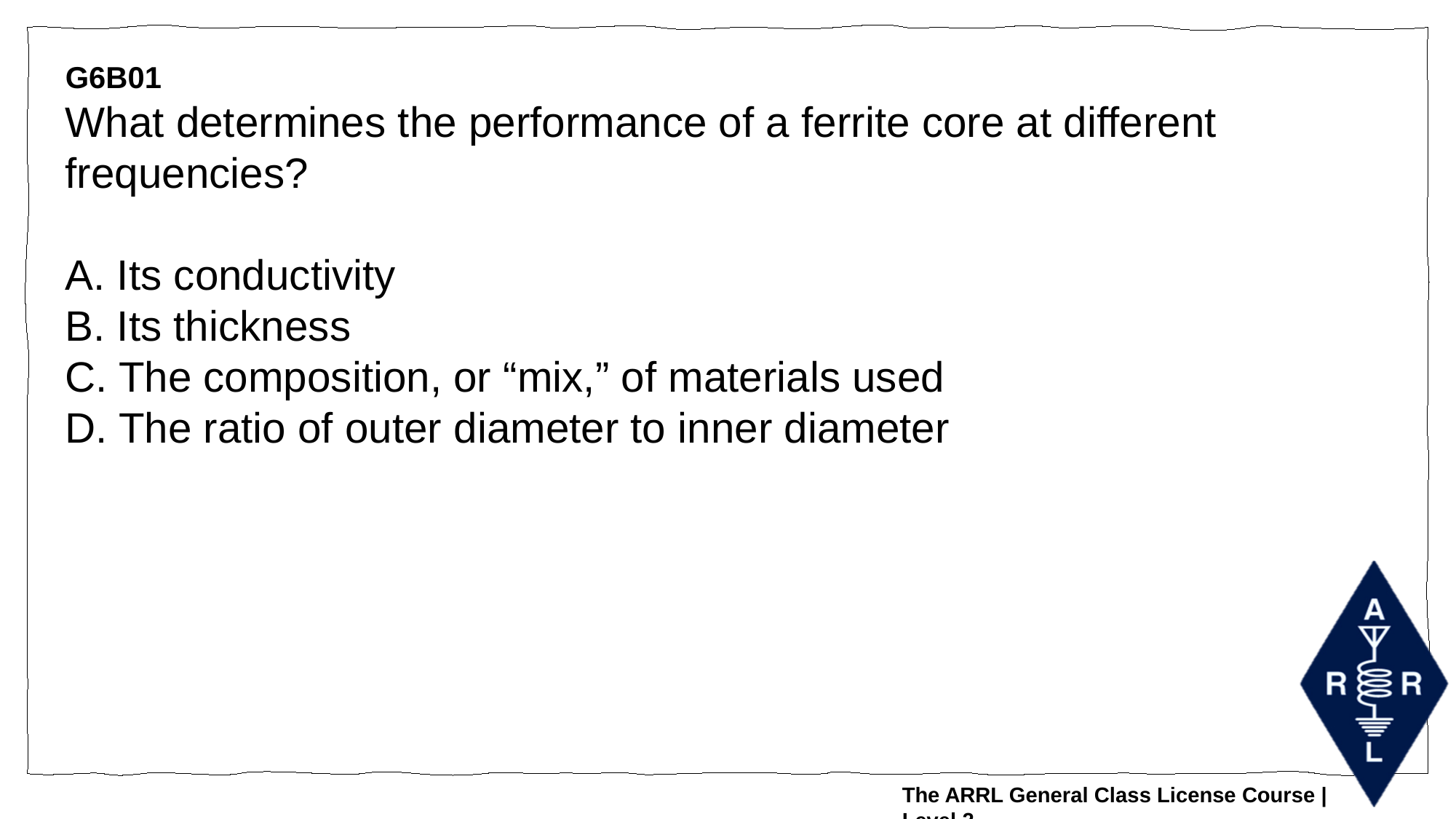

G6B01
What determines the performance of a ferrite core at different frequencies?

A. Its conductivity
B. Its thickness
C. The composition, or “mix,” of materials used
D. The ratio of outer diameter to inner diameter